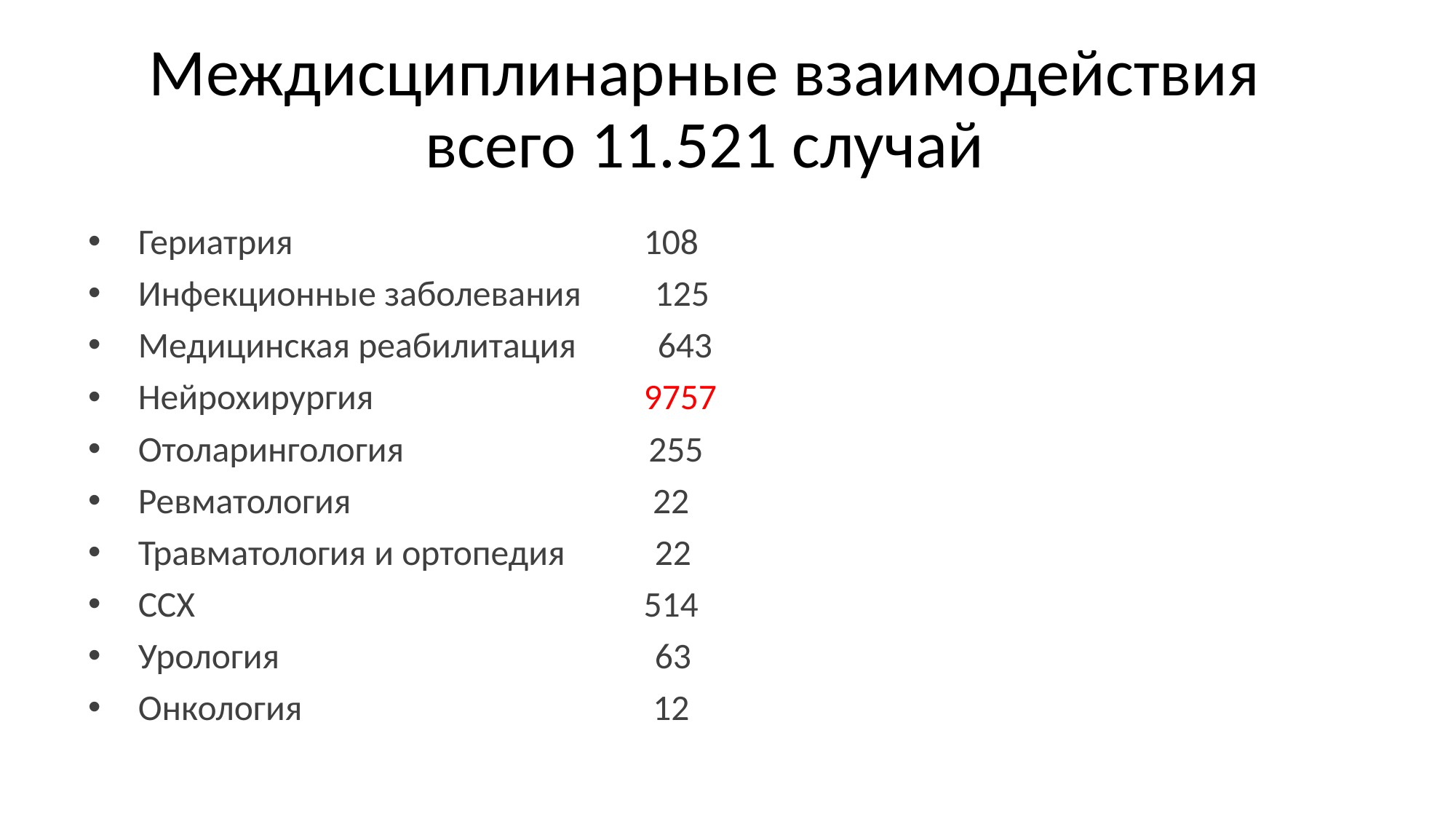

# Междисциплинарные взаимодействия всего 11.521 случай
Гериатрия                                           108
Инфекционные заболевания         125
Медицинская реабилитация          643
Нейрохирургия                                 9757
Отоларингология                              255
Ревматология                                     22
Травматология и ортопедия           22
ССХ                                                       514
Урология                                              63
Онкология                                           12